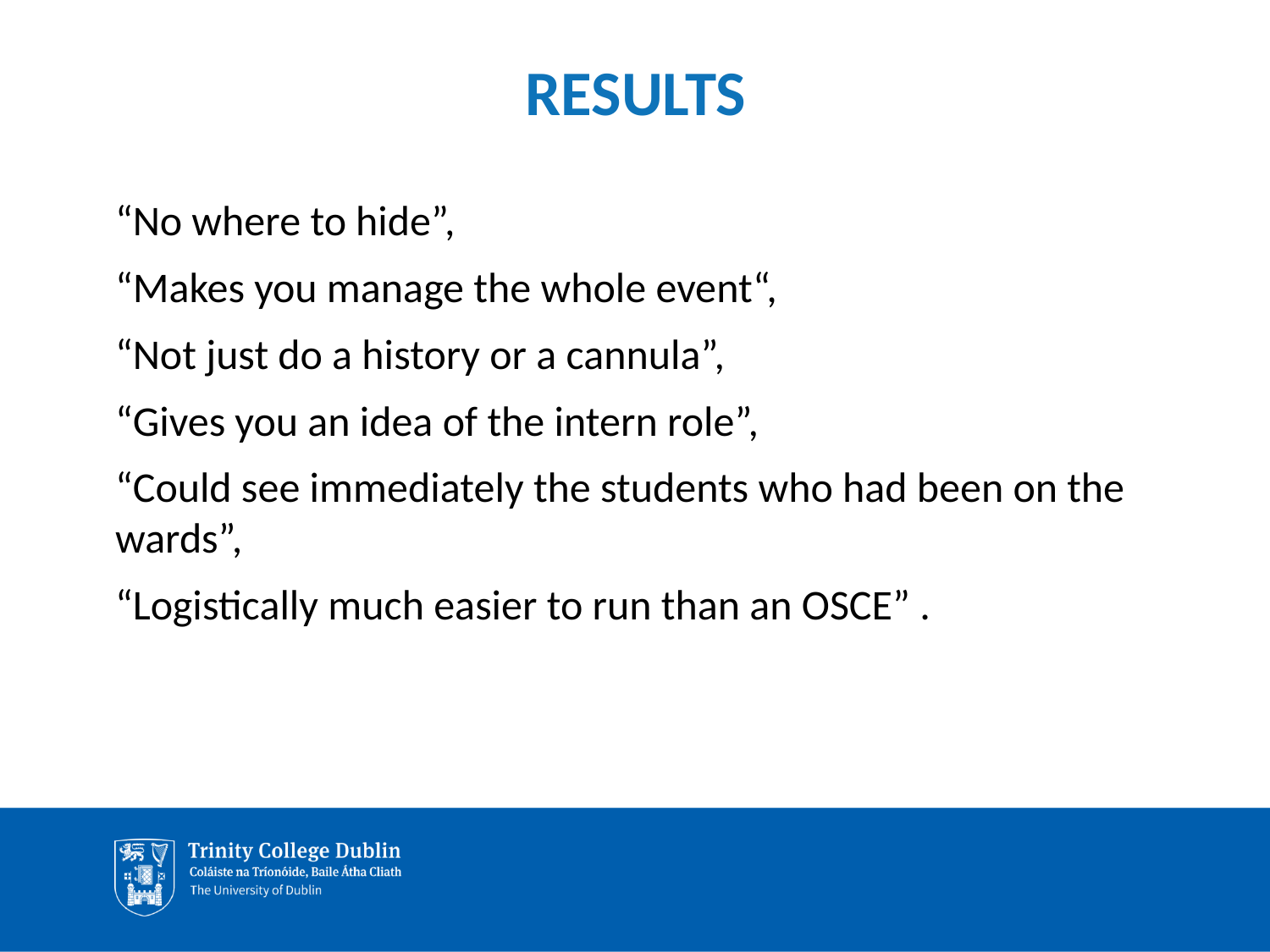

# RESULTS
“No where to hide”,
“Makes you manage the whole event“,
“Not just do a history or a cannula”,
“Gives you an idea of the intern role”,
“Could see immediately the students who had been on the wards”,
“Logistically much easier to run than an OSCE” .